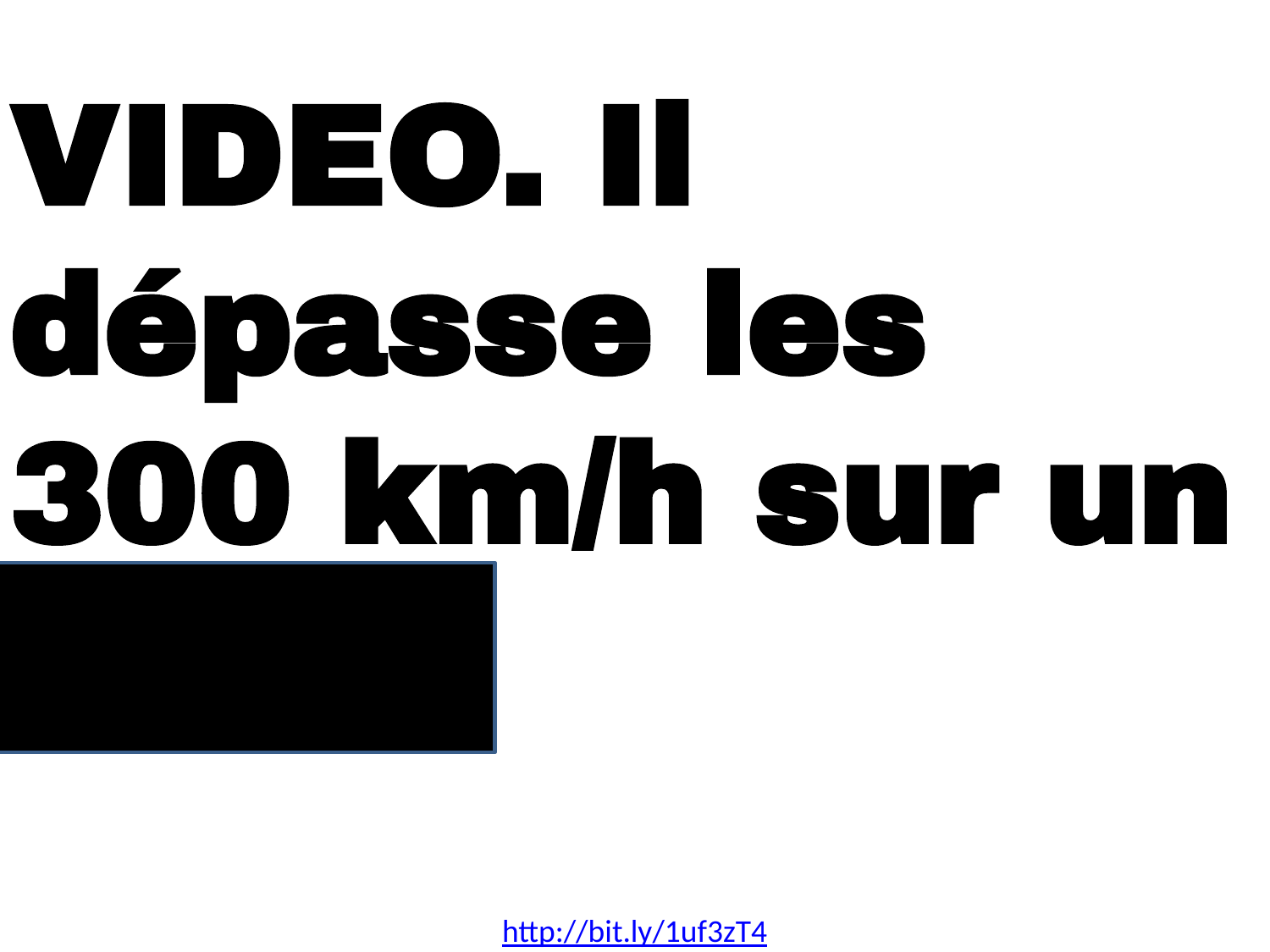

VIDEO. Il dépasse les 300 km/h sur un vélo

http://bit.ly/1uf3zT4